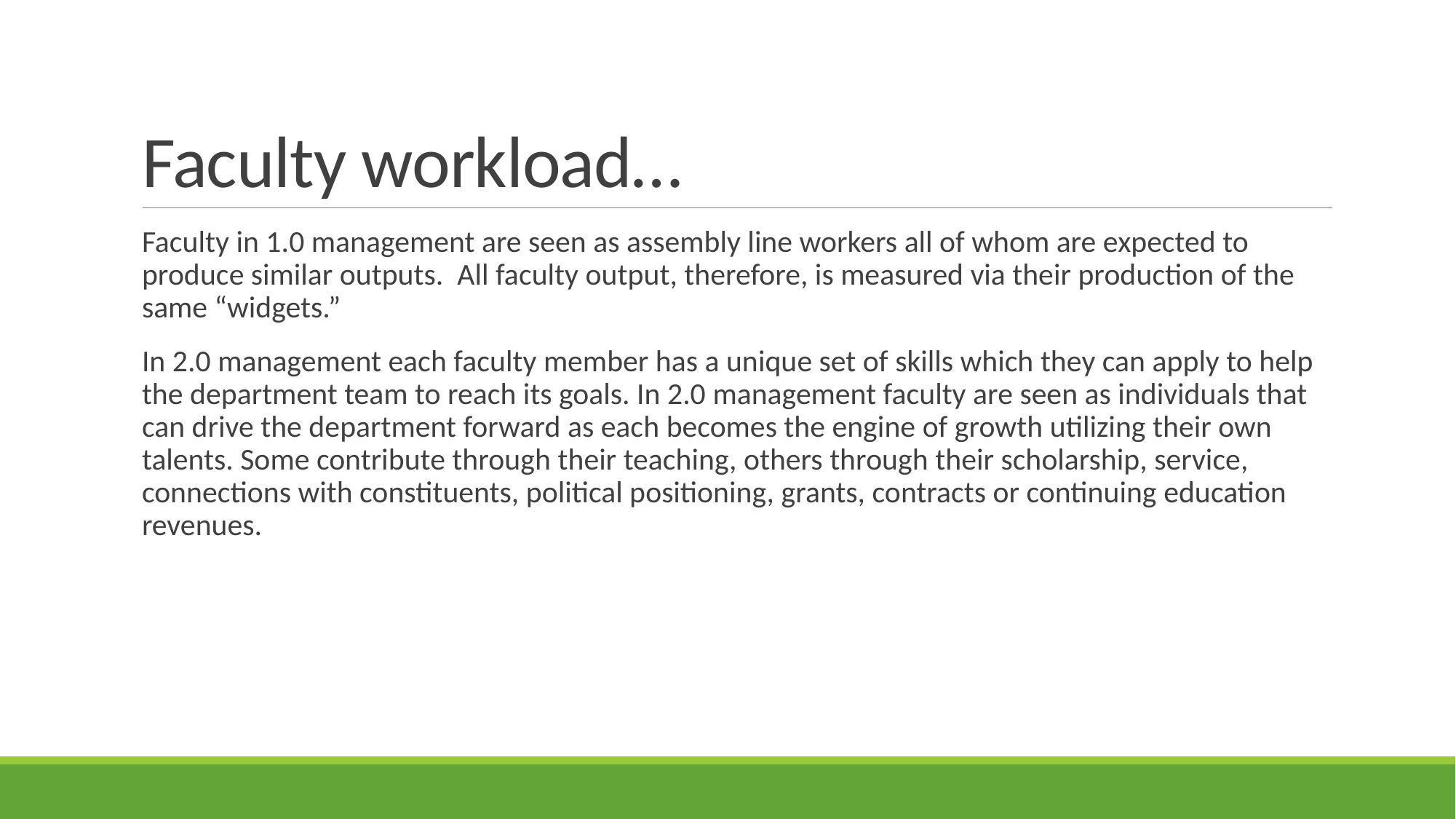

# Faculty workload…
Faculty in 1.0 management are seen as assembly line workers all of whom are expected to produce similar outputs.  All faculty output, therefore, is measured via their production of the same “widgets.”
In 2.0 management each faculty member has a unique set of skills which they can apply to help the department team to reach its goals. In 2.0 management faculty are seen as individuals that can drive the department forward as each becomes the engine of growth utilizing their own talents. Some contribute through their teaching, others through their scholarship, service, connections with constituents, political positioning, grants, contracts or continuing education revenues.